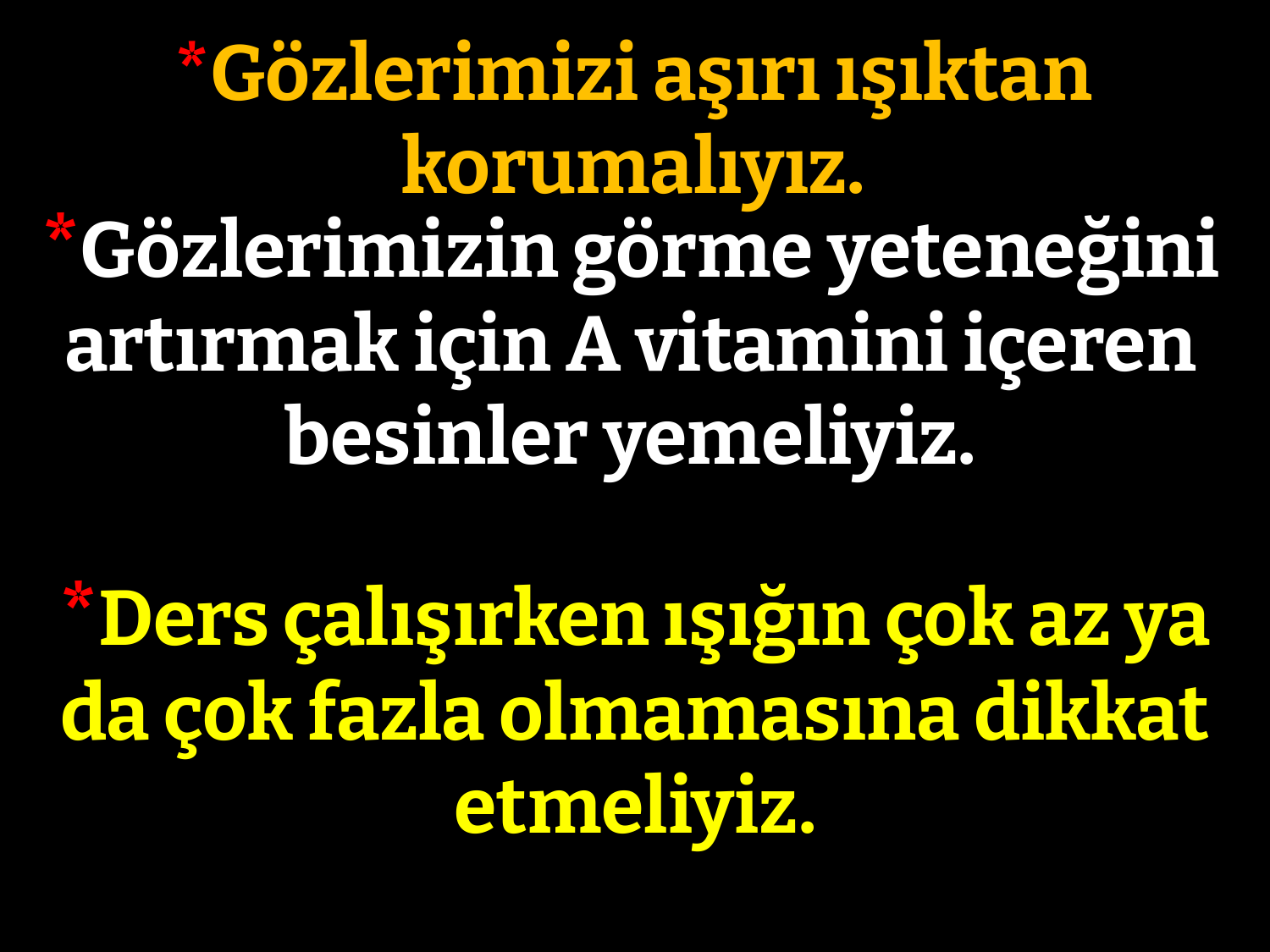

*Gözlerimizi aşırı ışıktan korumalıyız.
*Gözlerimizin görme yeteneğini artırmak için A vitamini içeren besinler yemeliyiz.
*Ders çalışırken ışığın çok az ya da çok fazla olmamasına dikkat etmeliyiz.